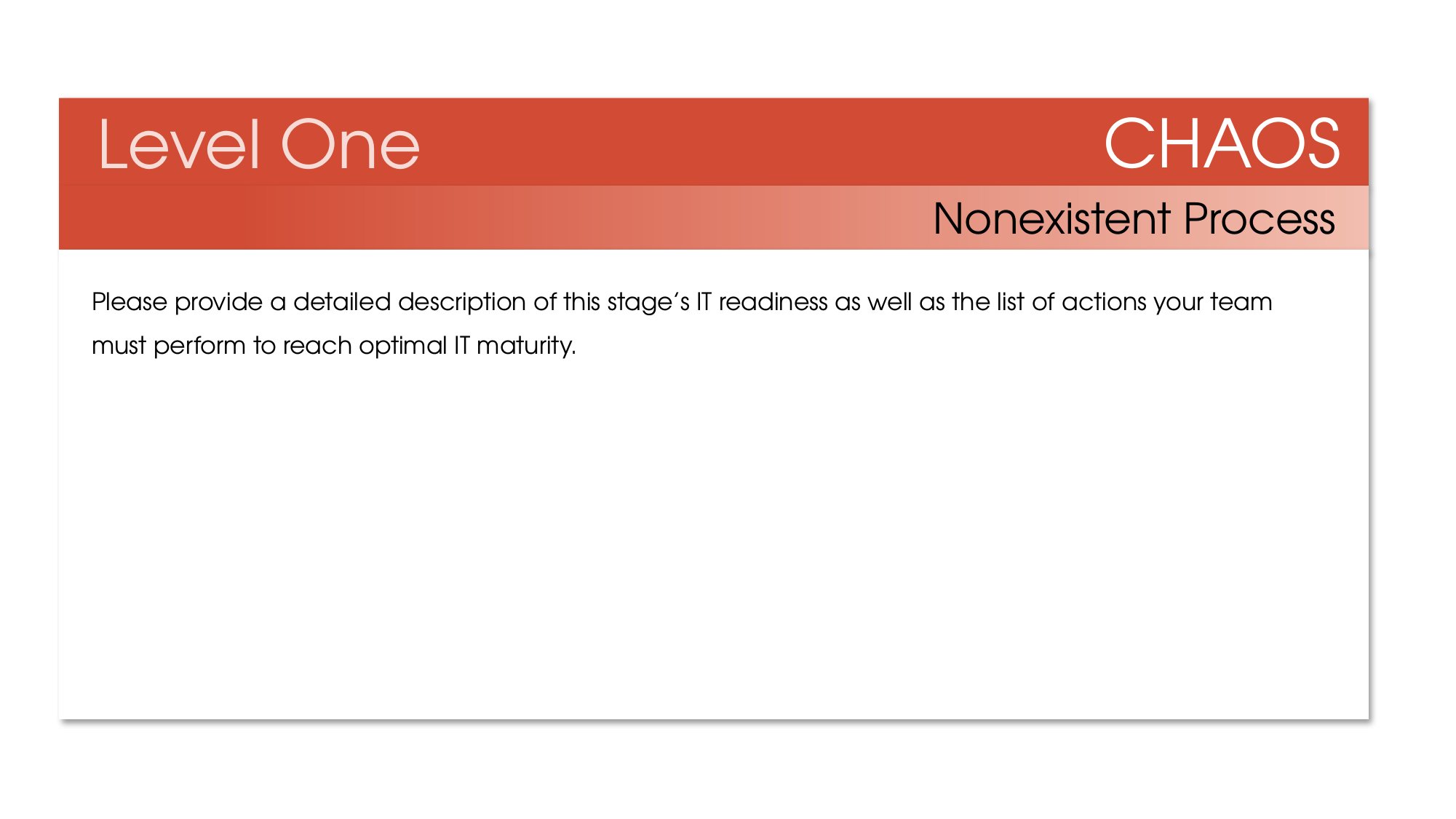

Level One
CHAOS
Nonexistent Process
Please provide a detailed description of this stage’s IT readiness as well as the list of actions your team must perform to reach optimal IT maturity.